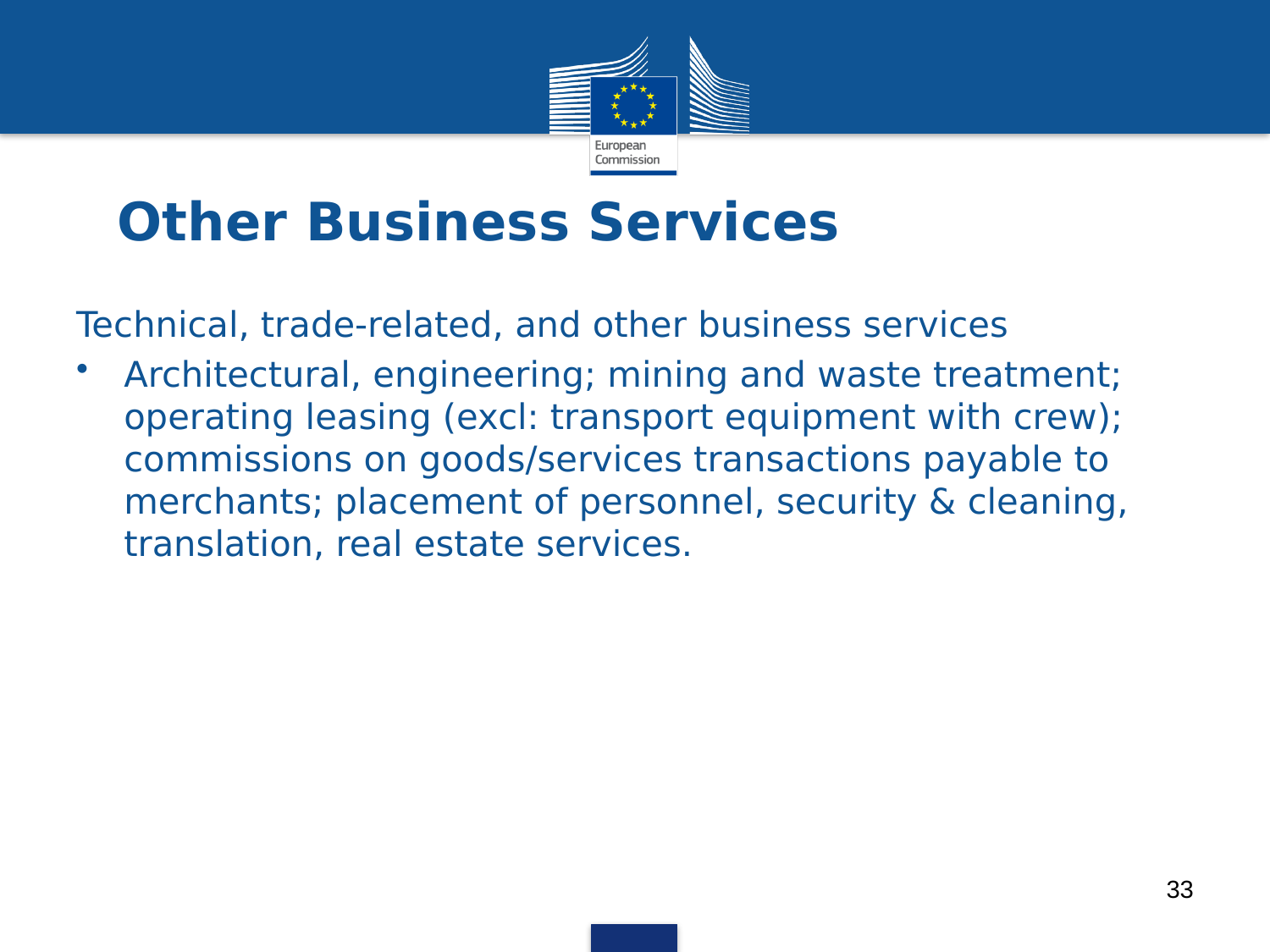

# Other Business Services
Technical, trade-related, and other business services
Architectural, engineering; mining and waste treatment; operating leasing (excl: transport equipment with crew); commissions on goods/services transactions payable to merchants; placement of personnel, security & cleaning, translation, real estate services.
33